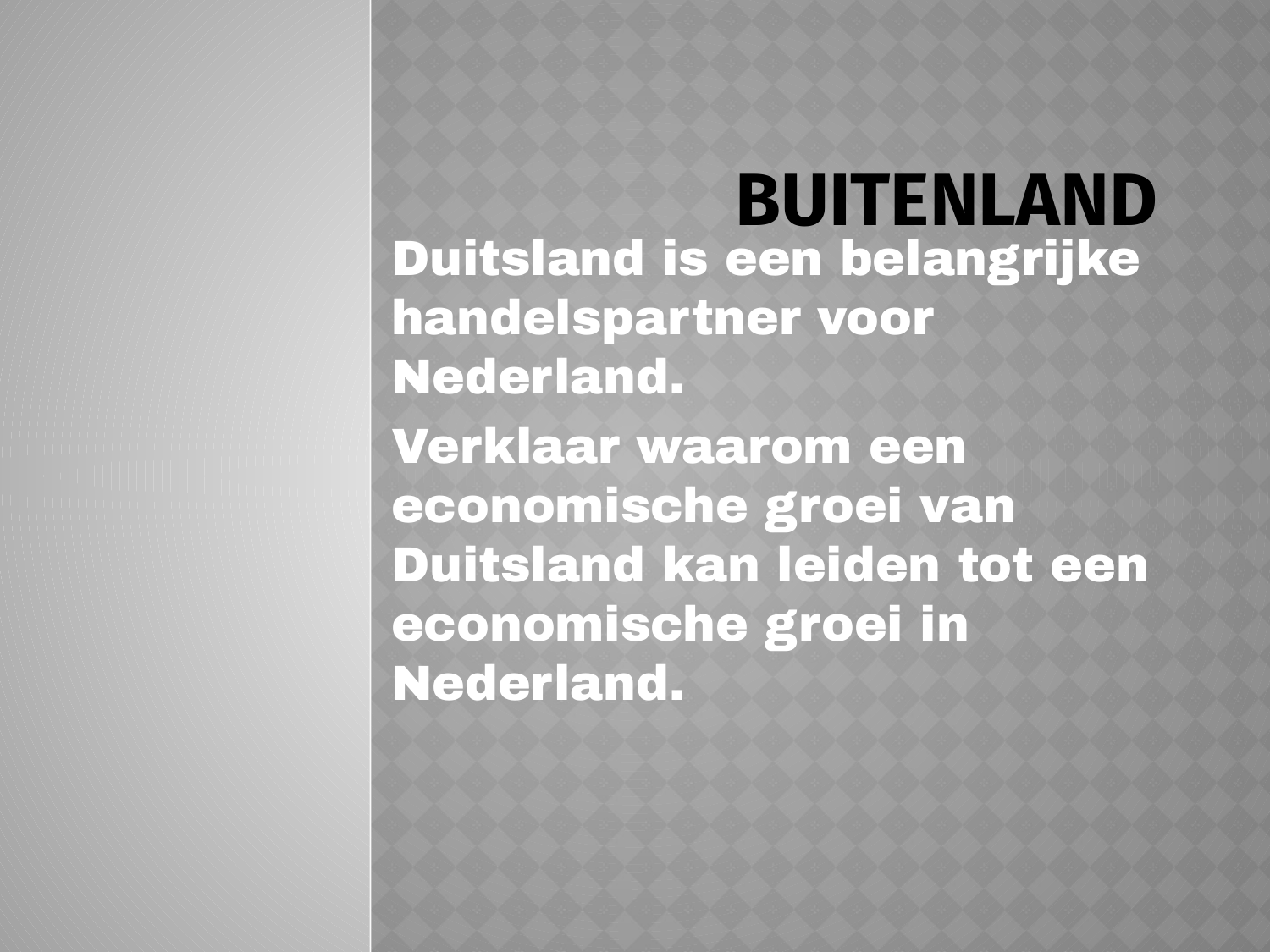

# Buitenland
Duitsland is een belangrijke handelspartner voor Nederland.
Verklaar waarom een economische groei van Duitsland kan leiden tot een economische groei in Nederland.